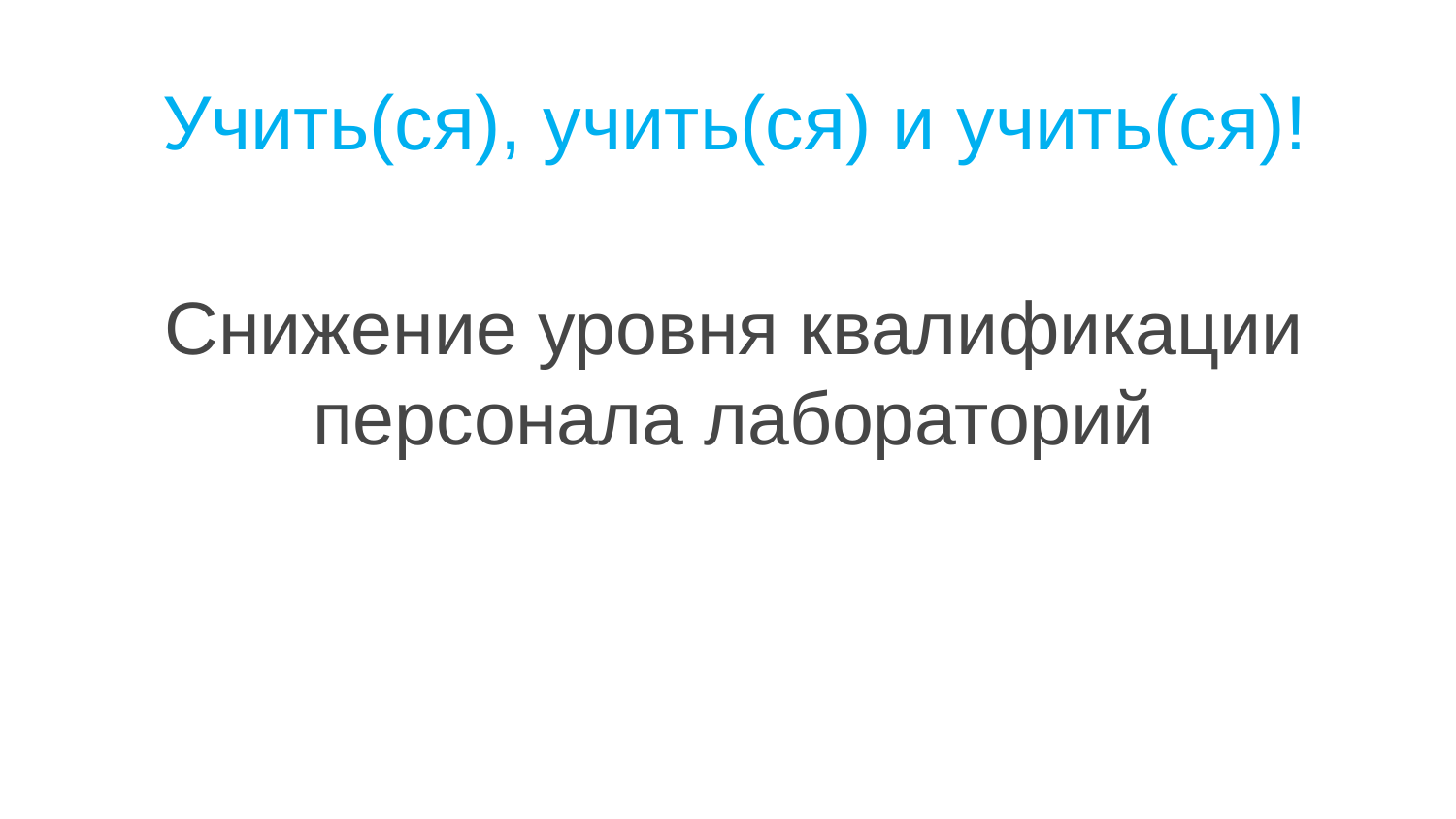

Учить(ся), учить(ся) и учить(ся)!
# Снижение уровня квалификации персонала лабораторий